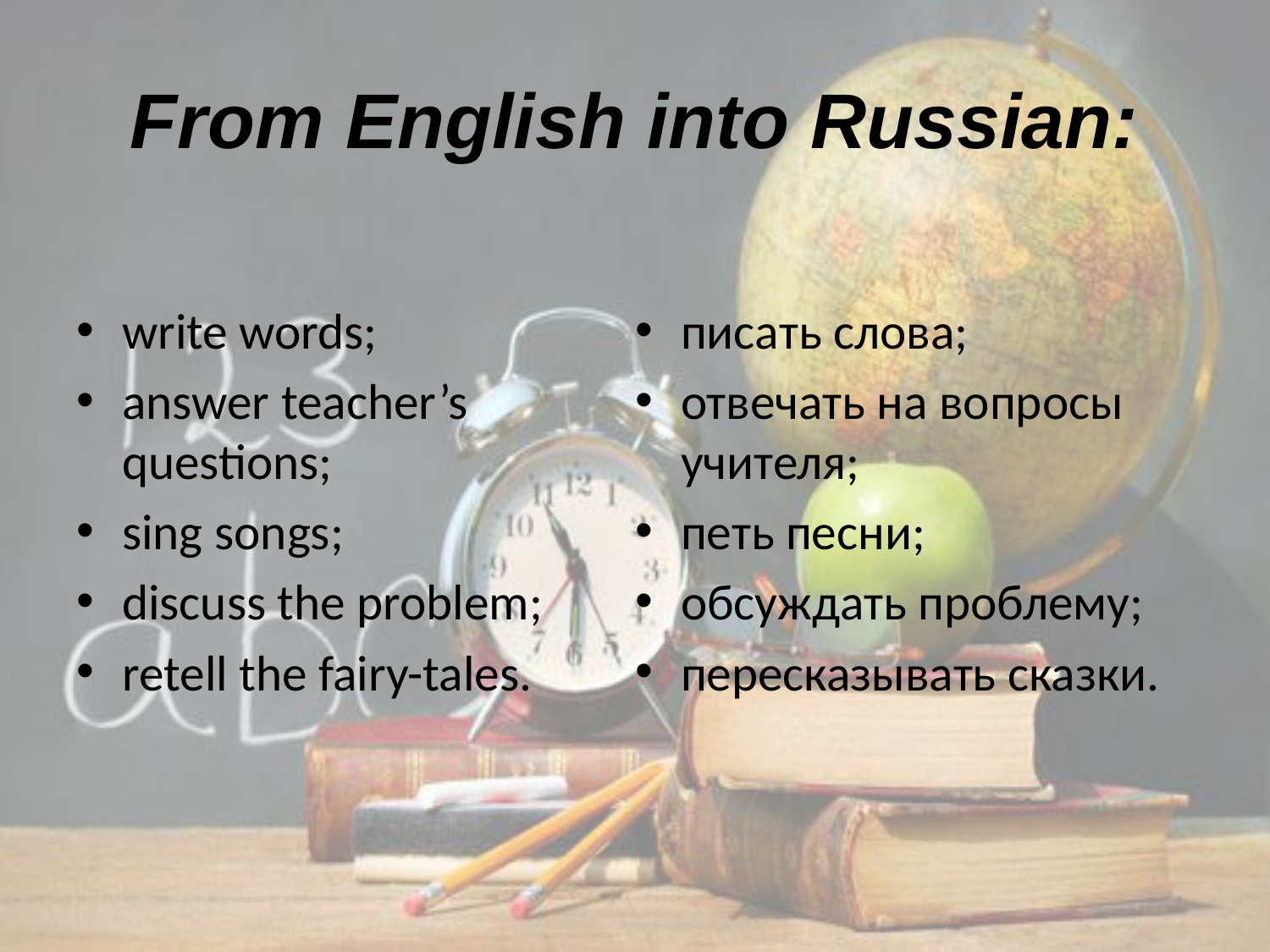

# From English into Russian:

write words;
answer teacher’s questions;
sing songs;
discuss the problem;
retell the fairy-tales.

писать слова;
отвечать на вопросы учителя;
петь песни;
обсуждать проблему;
пересказывать сказки.